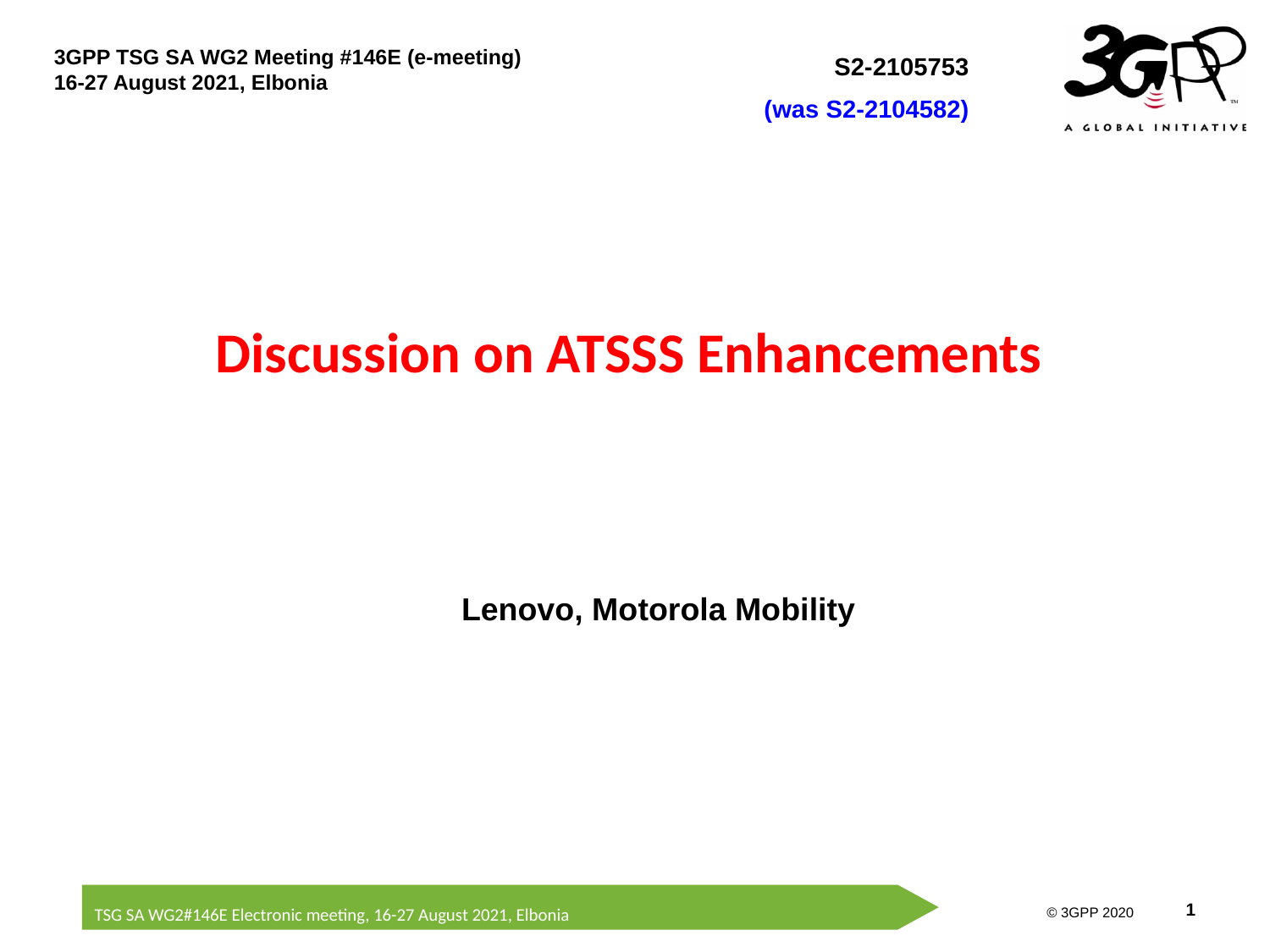

# Discussion on ATSSS Enhancements
Lenovo, Motorola Mobility